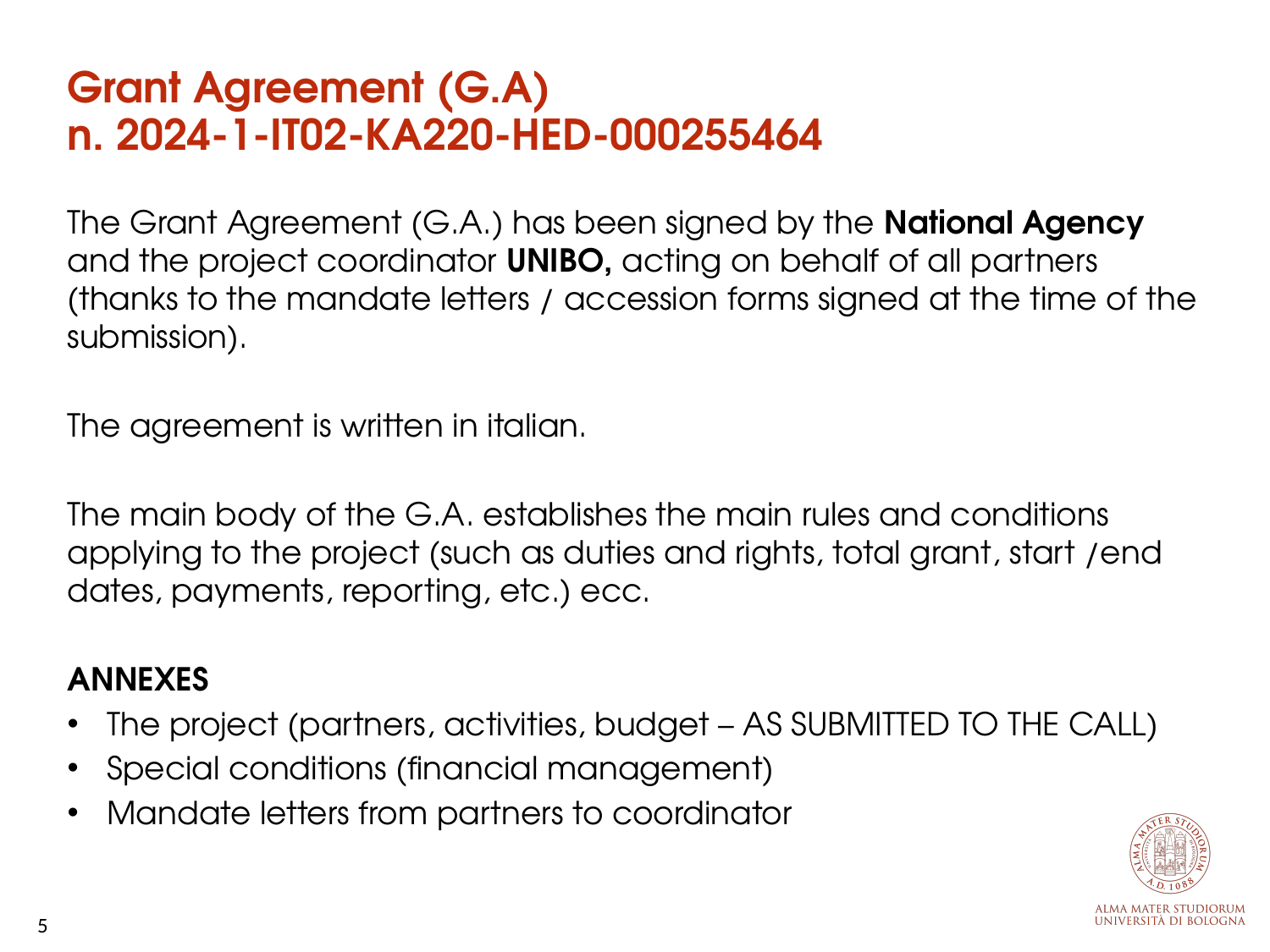

Grant Agreement (G.A)
n. 2024-1-IT02-KA220-HED-000255464
The Grant Agreement (G.A.) has been signed by the National Agency and the project coordinator UNIBO, acting on behalf of all partners (thanks to the mandate letters / accession forms signed at the time of the submission).

The agreement is written in italian.

The main body of the G.A. establishes the main rules and conditions applying to the project (such as duties and rights, total grant, start /end dates, payments, reporting, etc.) ecc.

ANNEXES
The project (partners, activities, budget – AS SUBMITTED TO THE CALL)
Special conditions (financial management)
Mandate letters from partners to coordinator